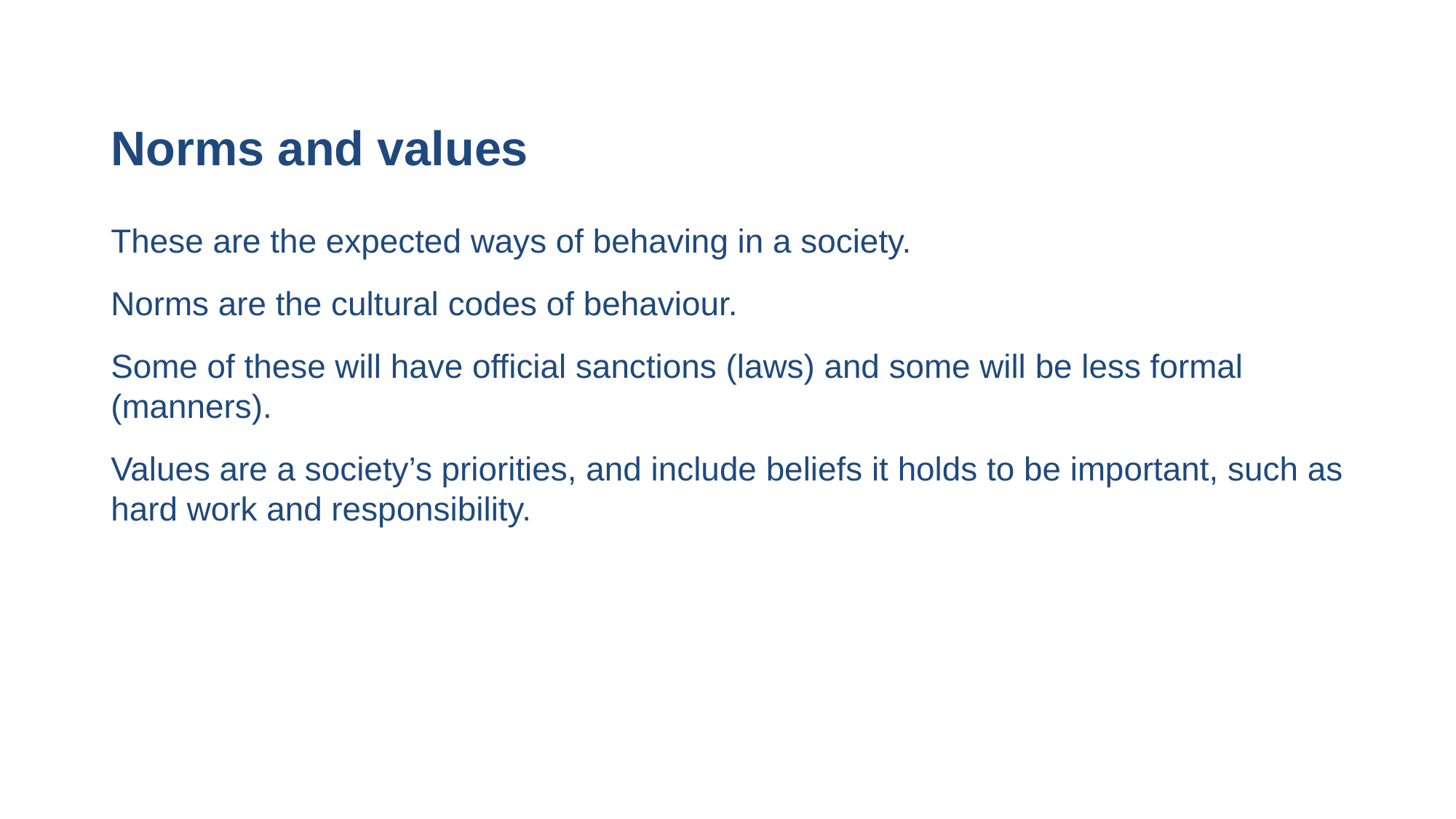

# Norms and values
These are the expected ways of behaving in a society.
Norms are the cultural codes of behaviour.
Some of these will have official sanctions (laws) and some will be less formal (manners).
Values are a society’s priorities, and include beliefs it holds to be important, such as hard work and responsibility.